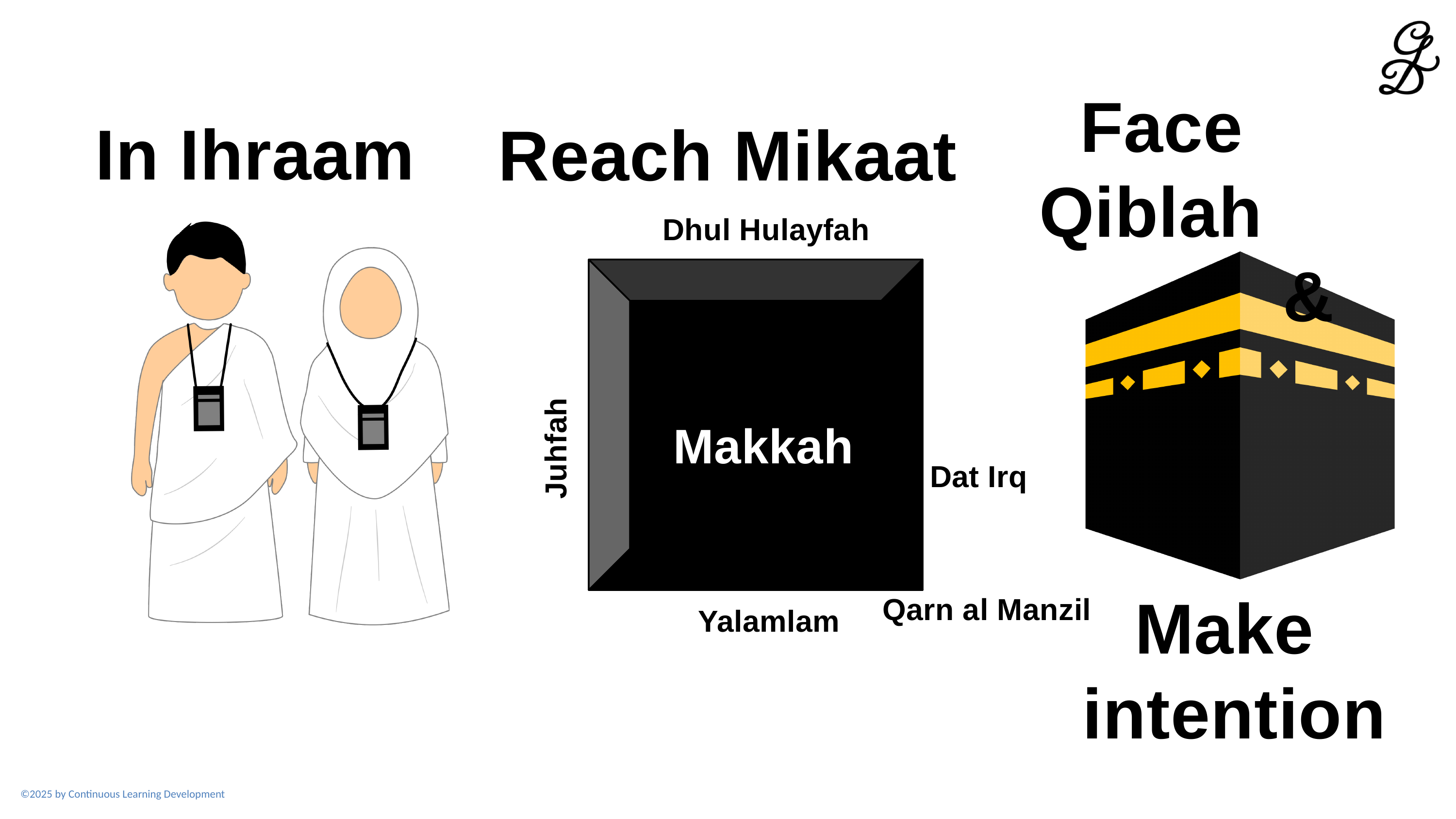

Face Qiblah
            &
In Ihraam
Reach Mikaat
Dhul Hulayfah

Juhfah
Makkah
Dat Irq
Make
intention
Qarn al Manzil
Yalamlam
©2025 by Continuous Learning Development